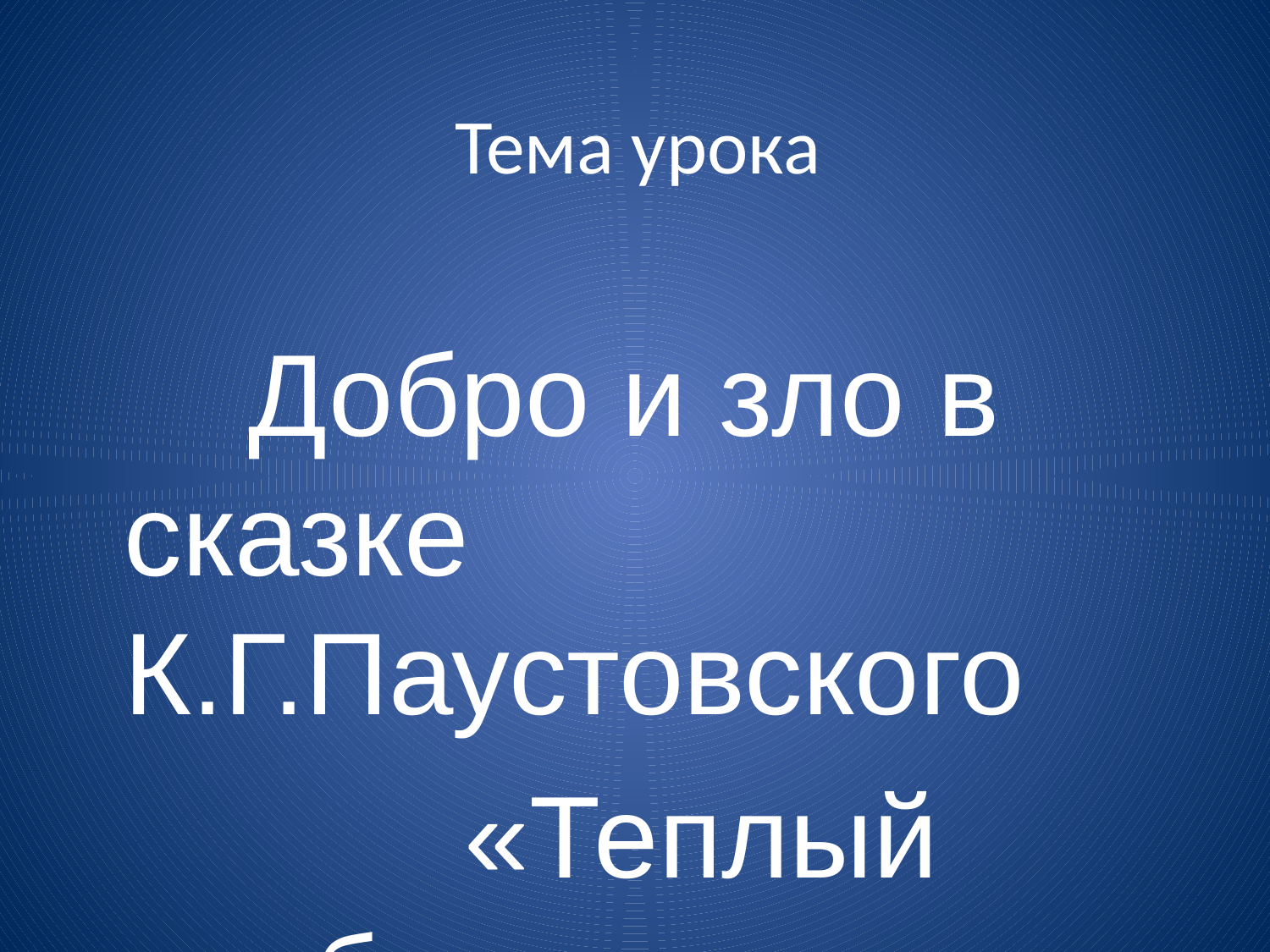

# Тема урока

        Добро и зло в сказке К.Г.Паустовского
            «Теплый хлеб».